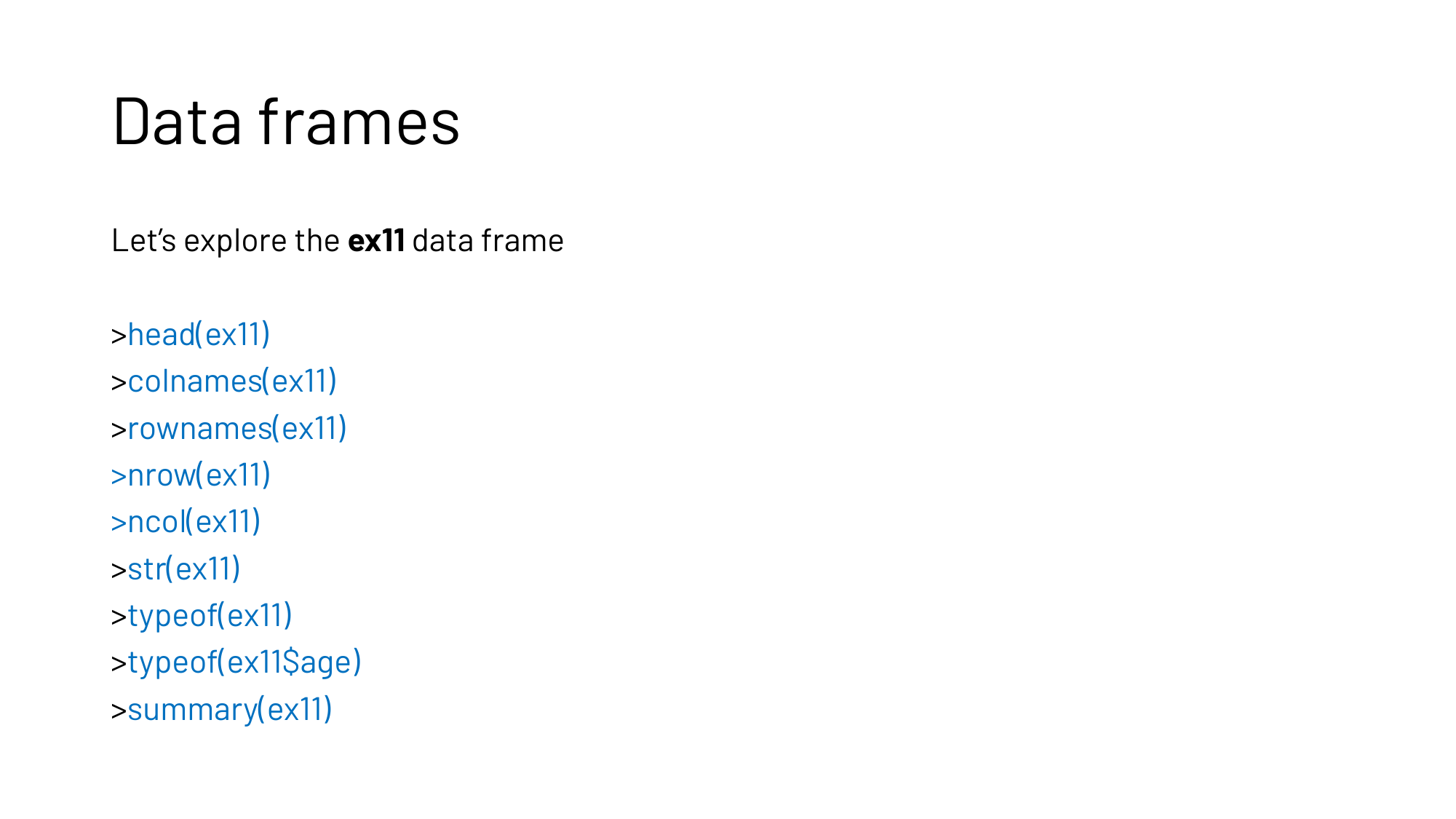

# Data frames
Let’s explore the ex11 data frame

>head(ex11)
>colnames(ex11)
>rownames(ex11)
>nrow(ex11)
>ncol(ex11)
>str(ex11)
>typeof(ex11)
>typeof(ex11$age)
>summary(ex11)